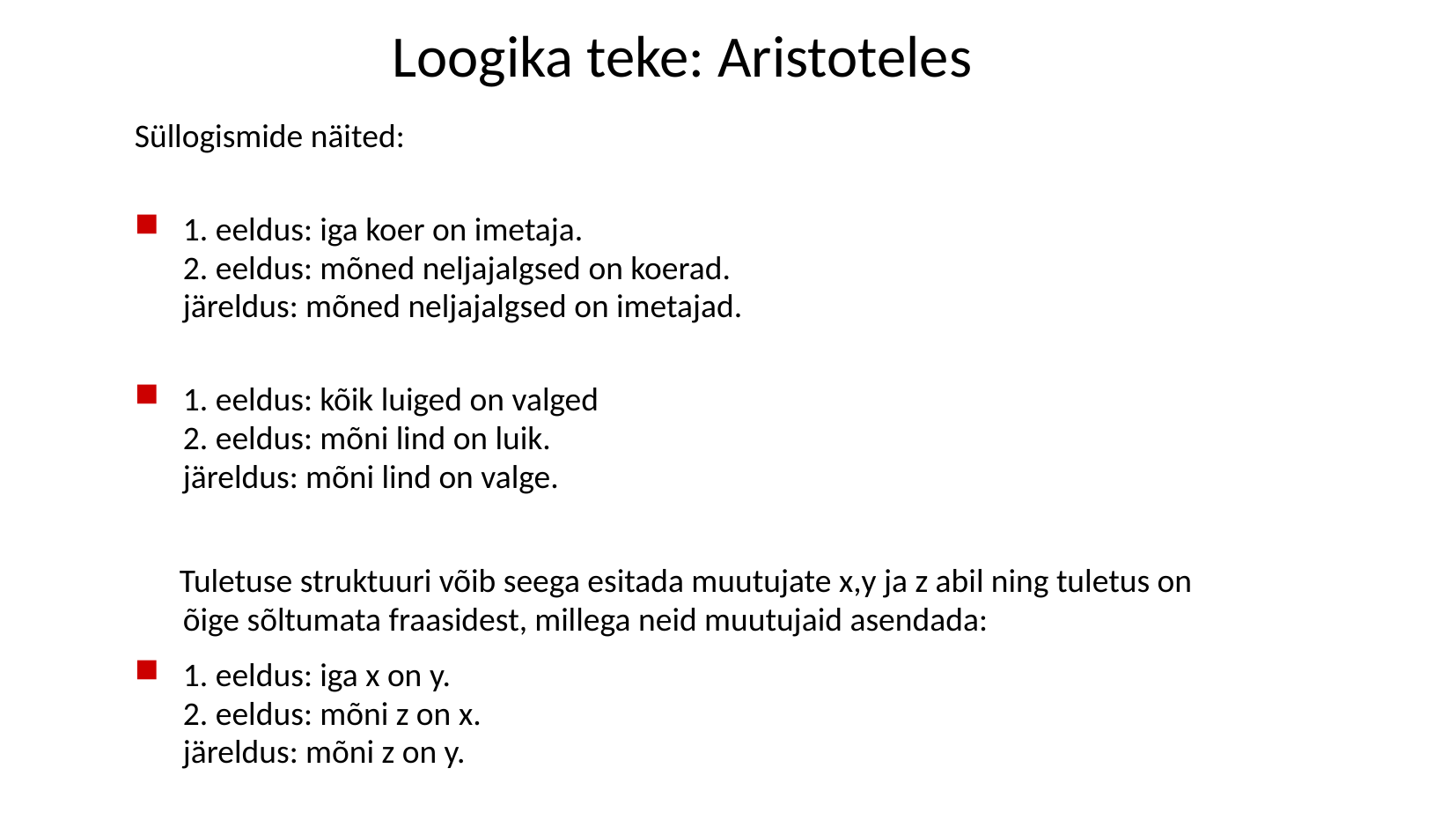

# Loogika teke: Aristoteles
Süllogismide näited:

1. eeldus: iga koer on imetaja.
2. eeldus: mõned neljajalgsed on koerad.
järeldus: mõned neljajalgsed on imetajad.

1. eeldus: kõik luiged on valged
2. eeldus: mõni lind on luik.
järeldus: mõni lind on valge.

      Tuletuse struktuuri võib seega esitada muutujate x,y ja z abil ning tuletus on õige sõltumata fraasidest, millega neid muutujaid asendada:
1. eeldus: iga x on y.
2. eeldus: mõni z on x.
järeldus: mõni z on y.